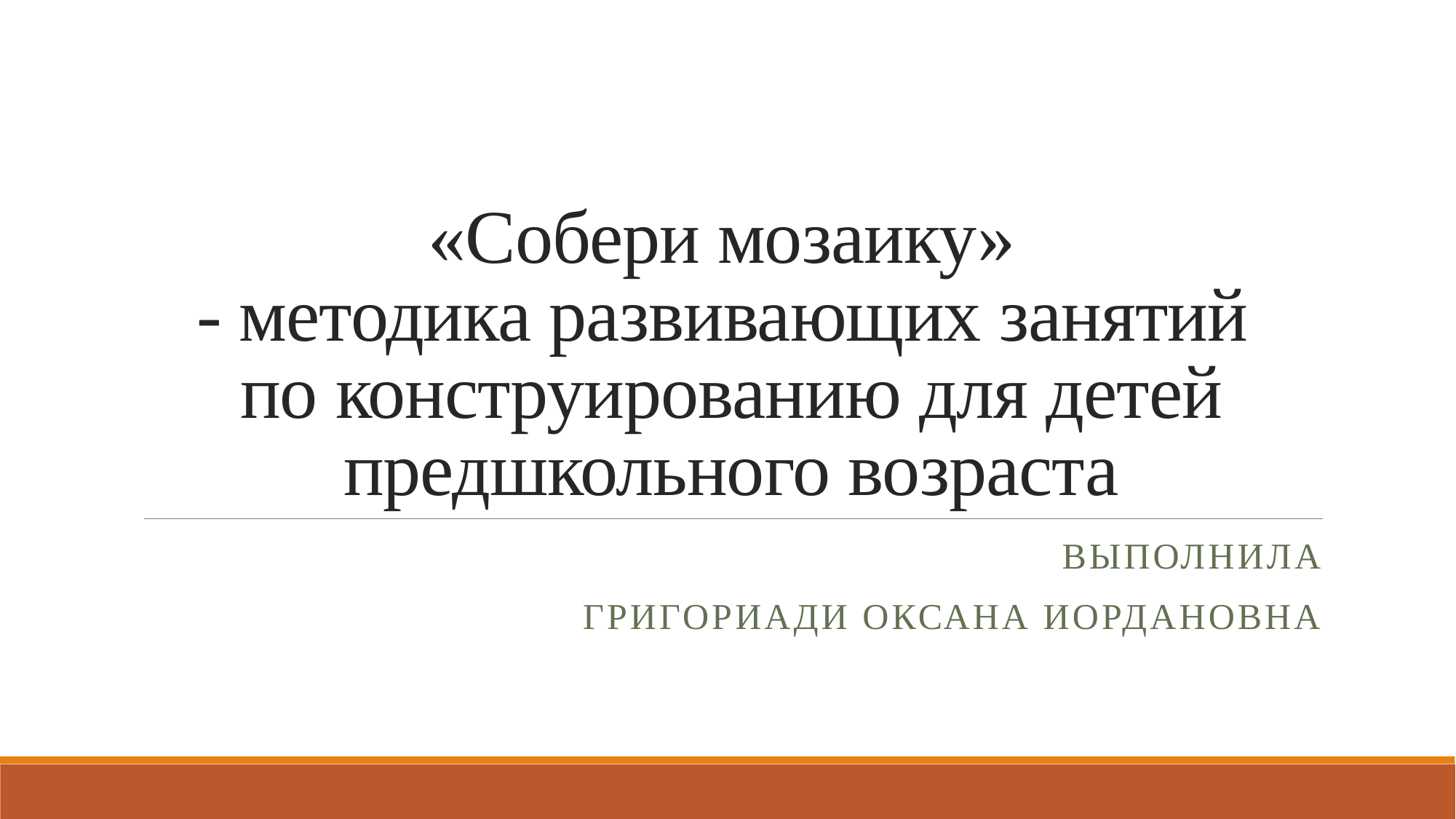

# «Собери мозаику» - методика развивающих занятий по конструированию для детей предшкольного возраста
Выполнила
Григориади Оксана Иордановна